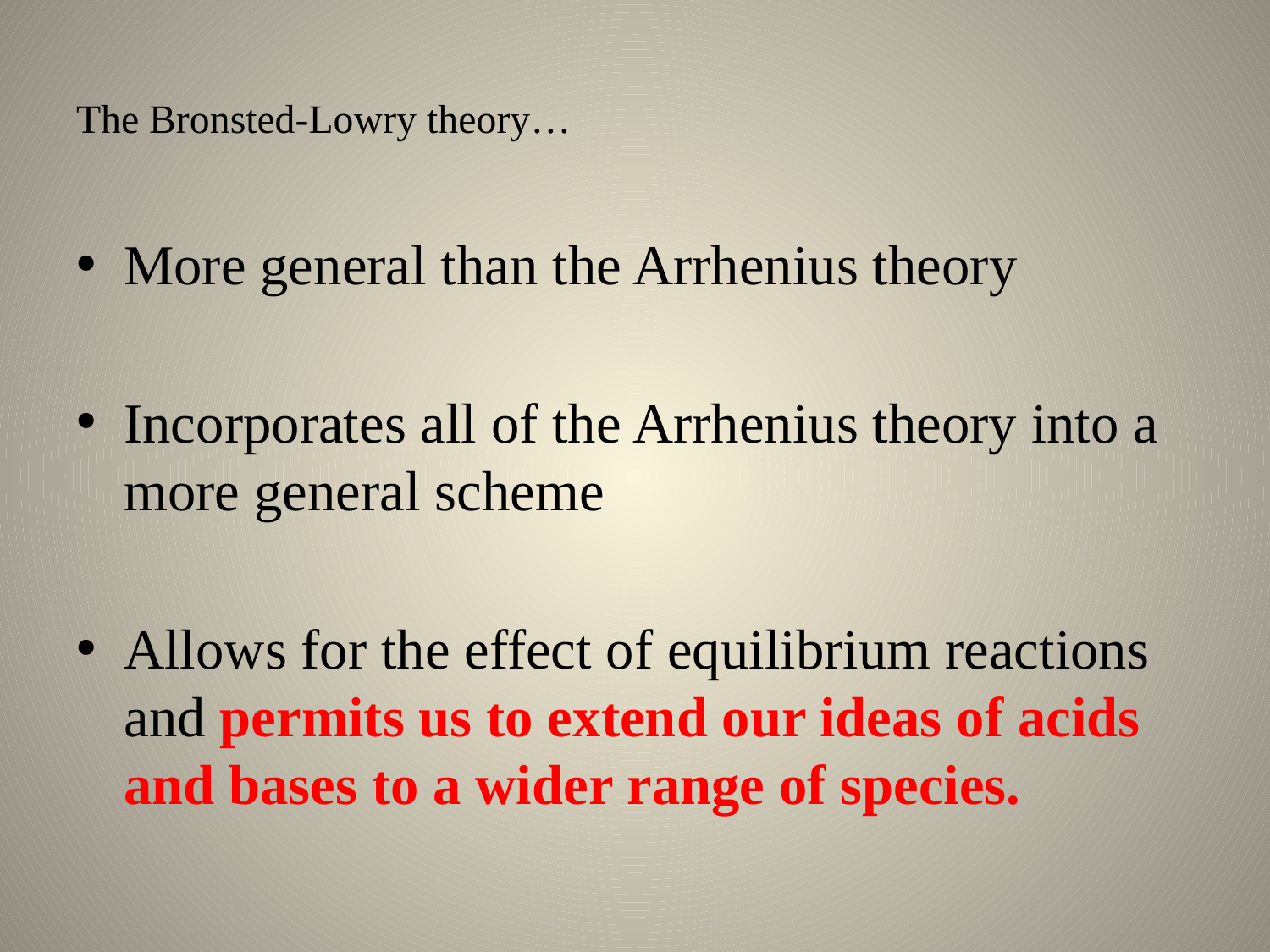

# The Bronsted-Lowry theory…
More general than the Arrhenius theory

Incorporates all of the Arrhenius theory into a more general scheme

Allows for the effect of equilibrium reactions and permits us to extend our ideas of acids and bases to a wider range of species.